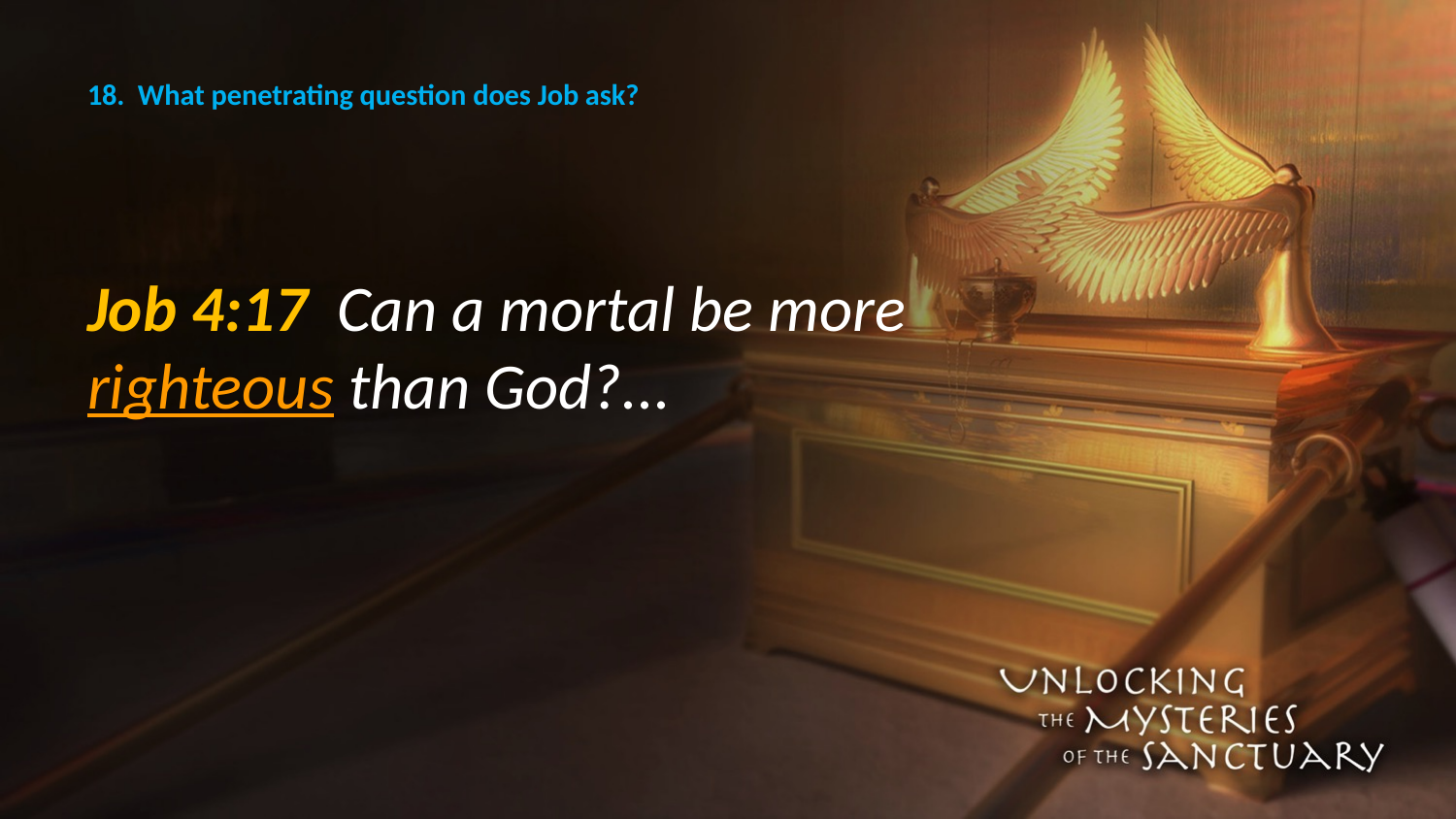

# 18.  What penetrating question does Job ask?

Job 4:17  Can a mortal be more righteous than God?...